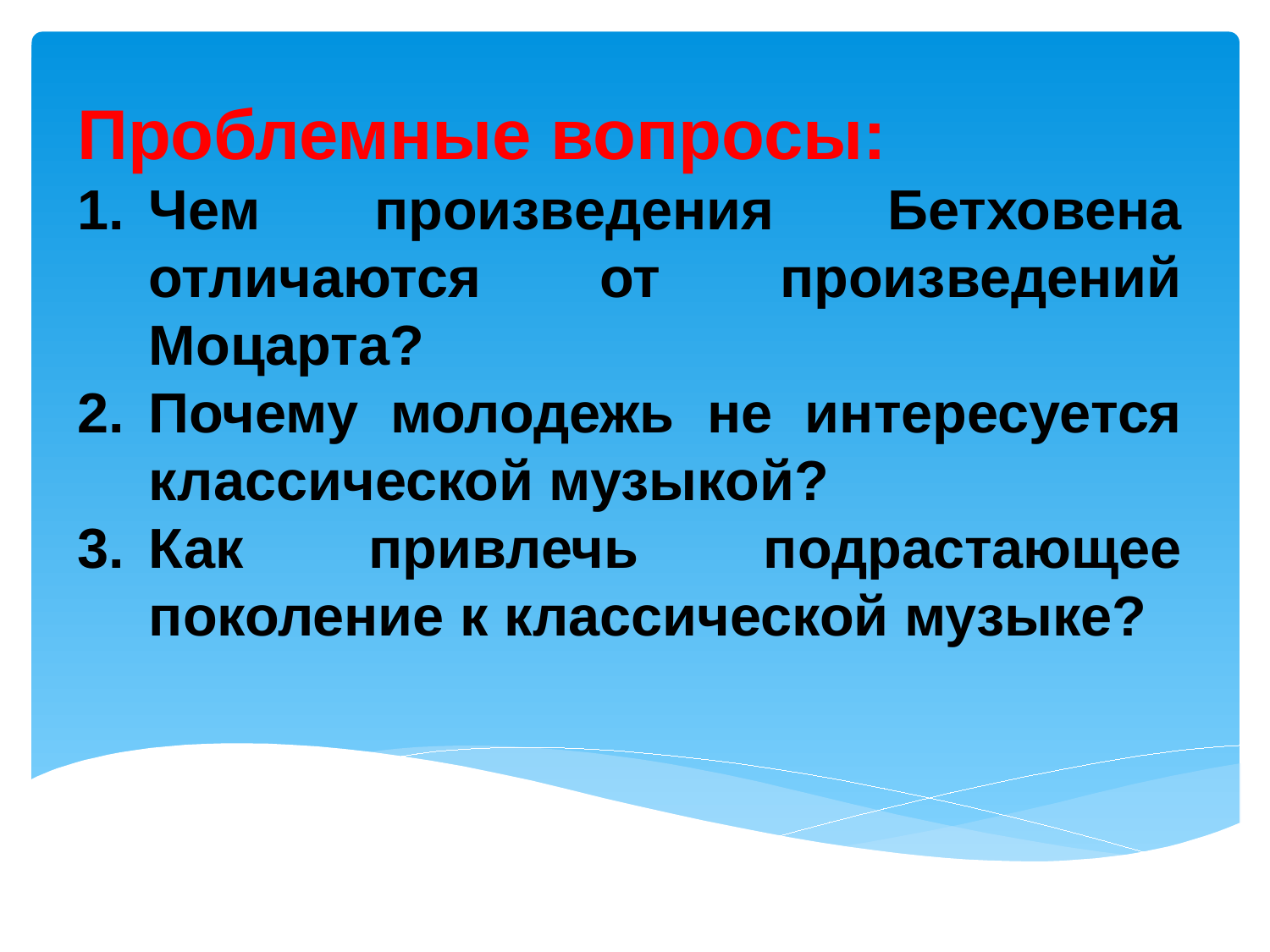

Проблемные вопросы:
Чем произведения Бетховена отличаются от произведений Моцарта?
Почему молодежь не интересуется классической музыкой?
Как привлечь подрастающее поколение к классической музыке?